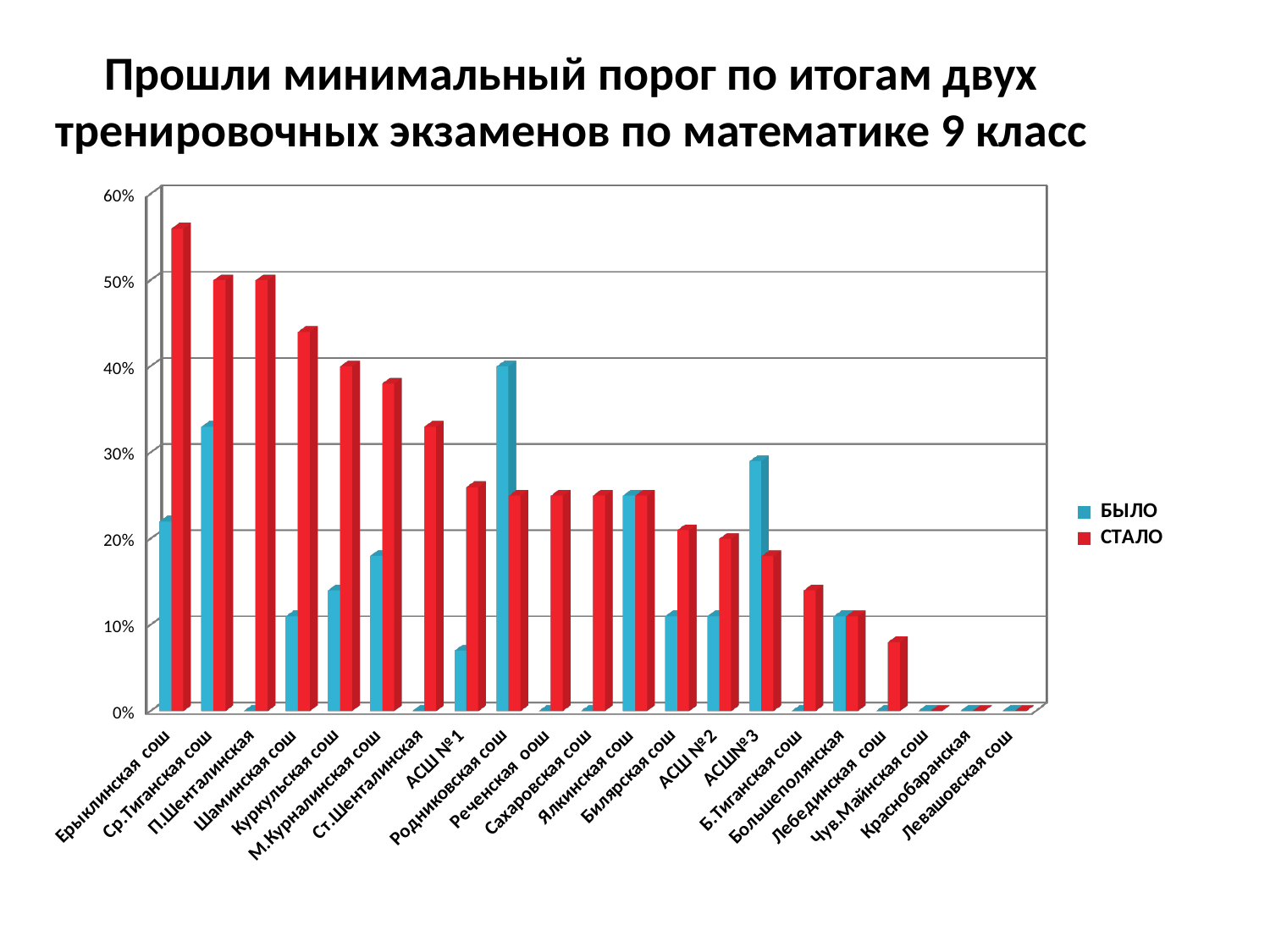

Прошли минимальный порог по итогам двух тренировочных экзаменов по математике 9 класс

[unsupported chart]